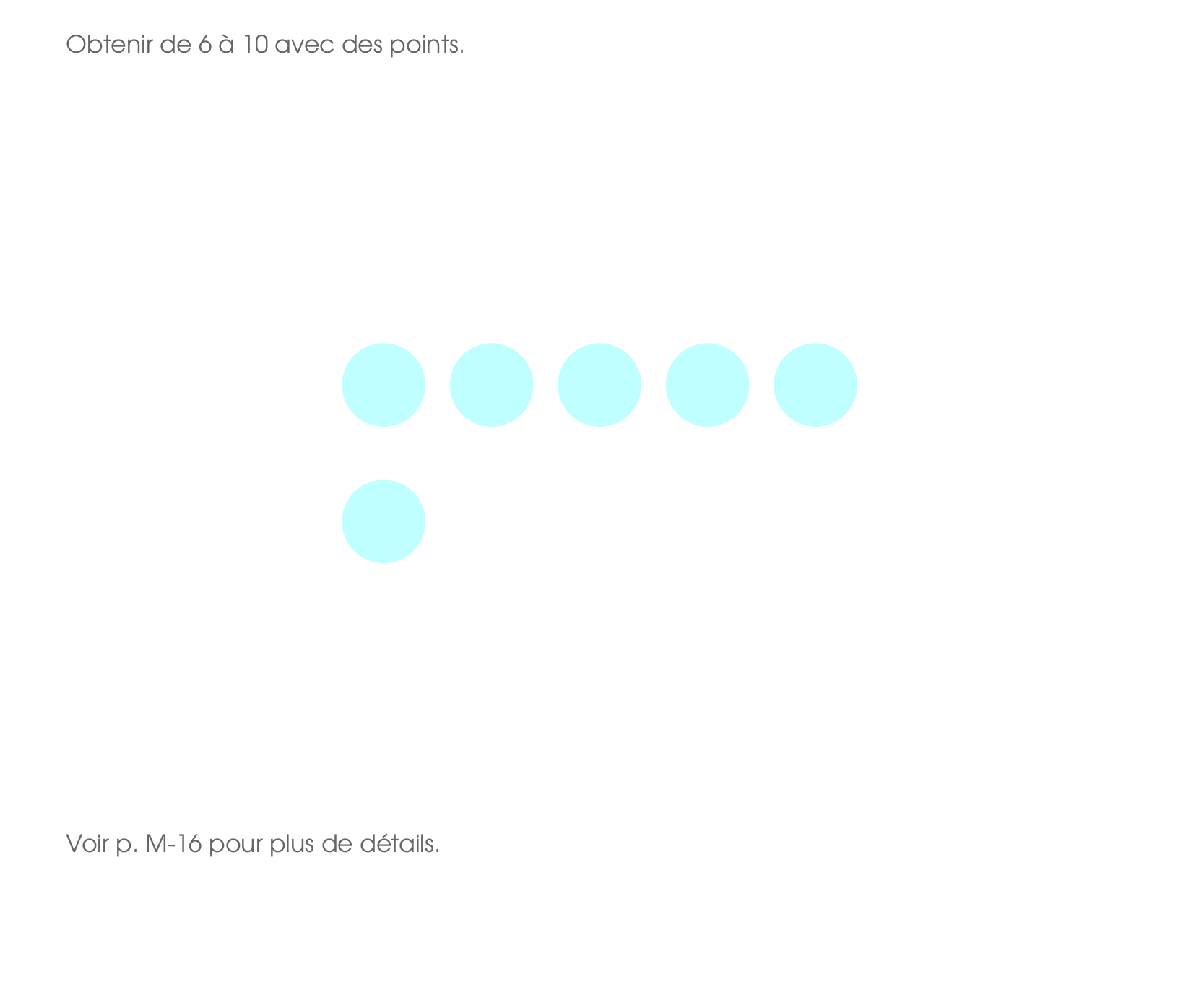

Obtenir de 6 à 10 avec des points.

Voir p. M-16 pour plus de détails.